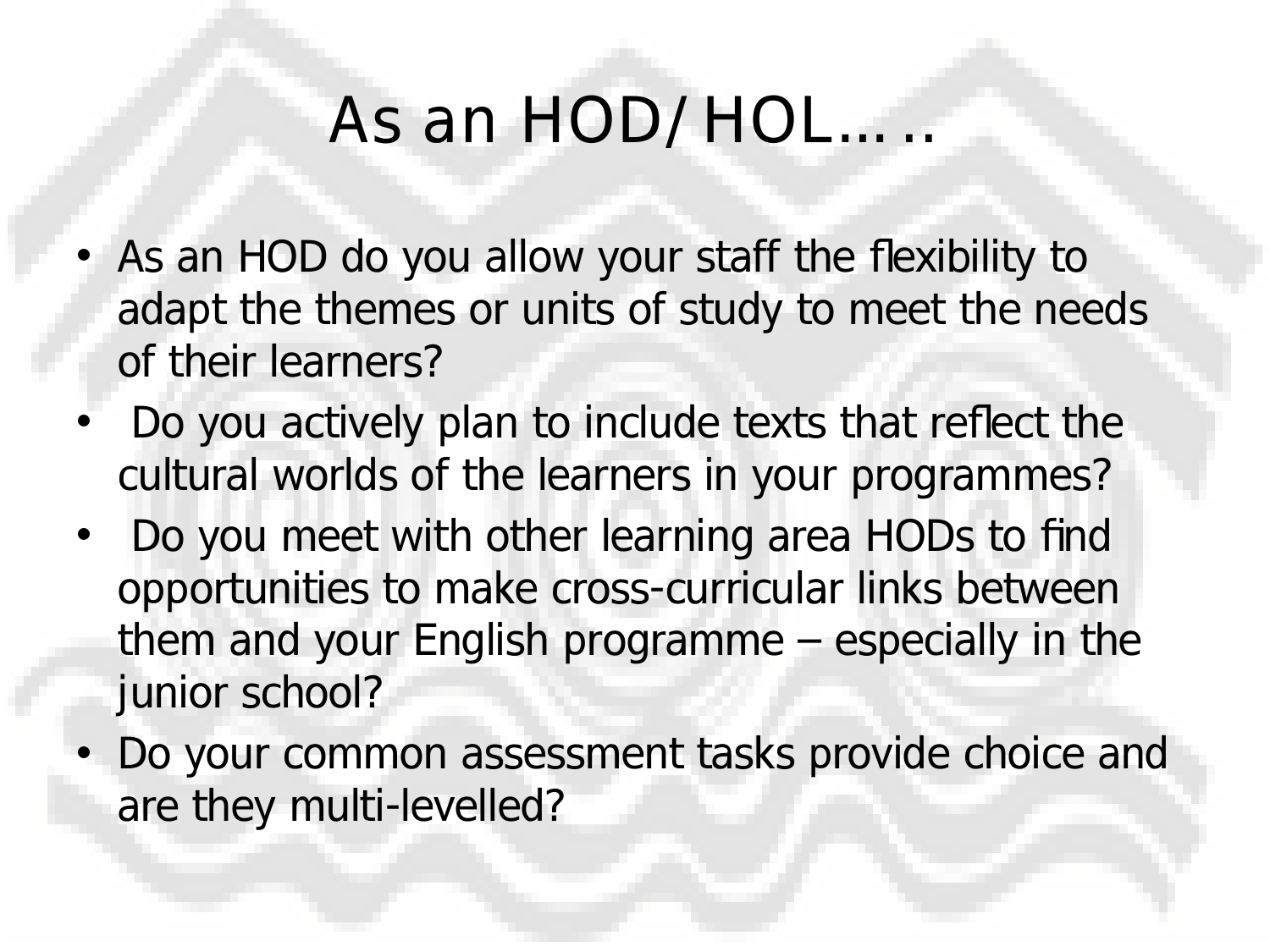

# As an HOD/HOL…..
As an HOD do you allow your staff the flexibility to adapt the themes or units of study to meet the needs of their learners?
 Do you actively plan to include texts that reflect the cultural worlds of the learners in your programmes?
 Do you meet with other learning area HODs to find opportunities to make cross-curricular links between them and your English programme – especially in the junior school?
Do your common assessment tasks provide choice and are they multi-levelled?